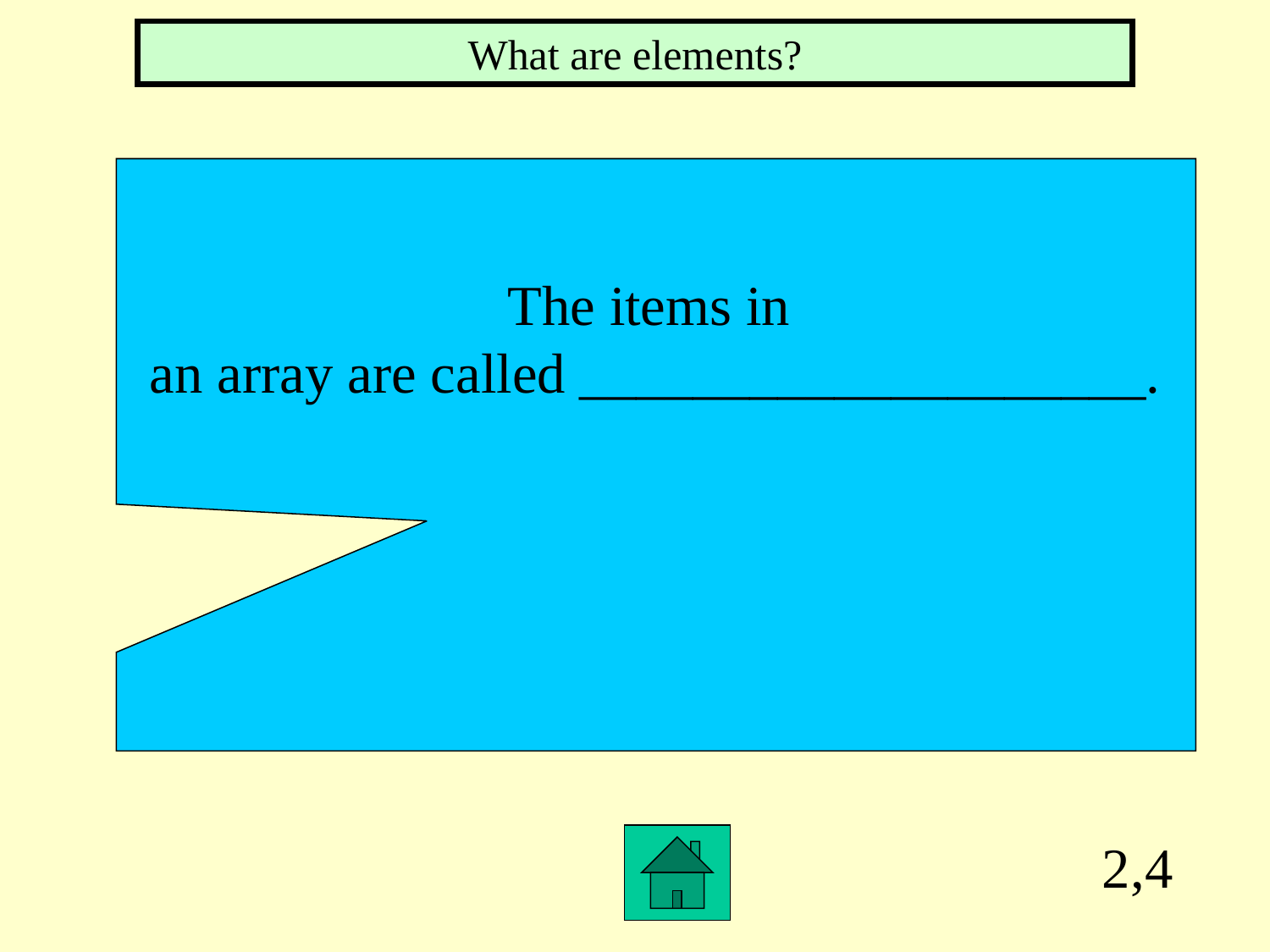

What are elements?
The items in
an array are called ____________________.

2,4